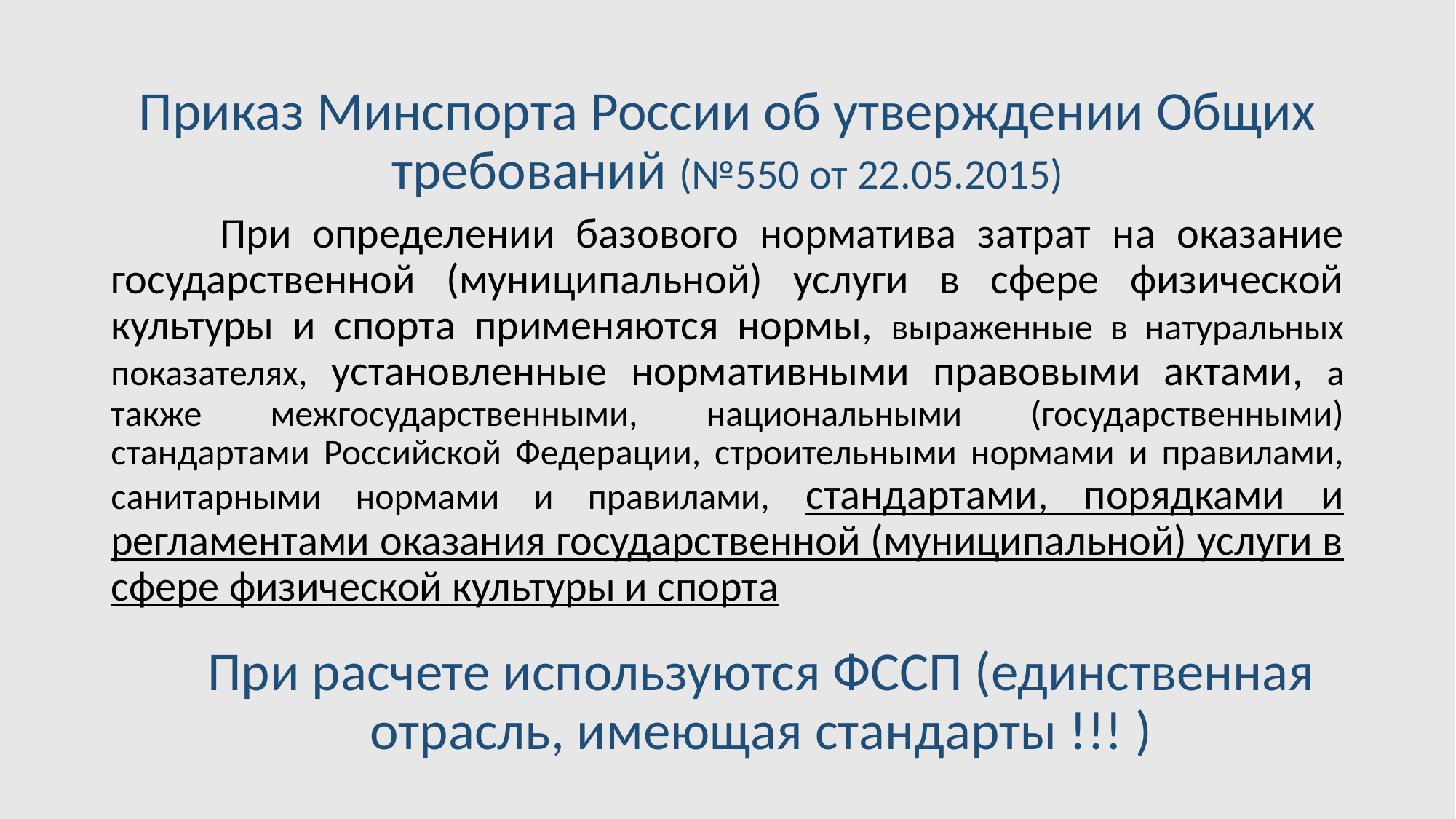

# Приказ Минспорта России об утверждении Общих требований (№550 от 22.05.2015)
	При определении базового норматива затрат на оказание государственной (муниципальной) услуги в сфере физической культуры и спорта применяются нормы, выраженные в натуральных показателях, установленные нормативными правовыми актами, а также межгосударственными, национальными (государственными) стандартами Российской Федерации, строительными нормами и правилами, санитарными нормами и правилами, стандартами, порядками и регламентами оказания государственной (муниципальной) услуги в сфере физической культуры и спорта
При расчете используются ФССП (единственная отрасль, имеющая стандарты !!! )